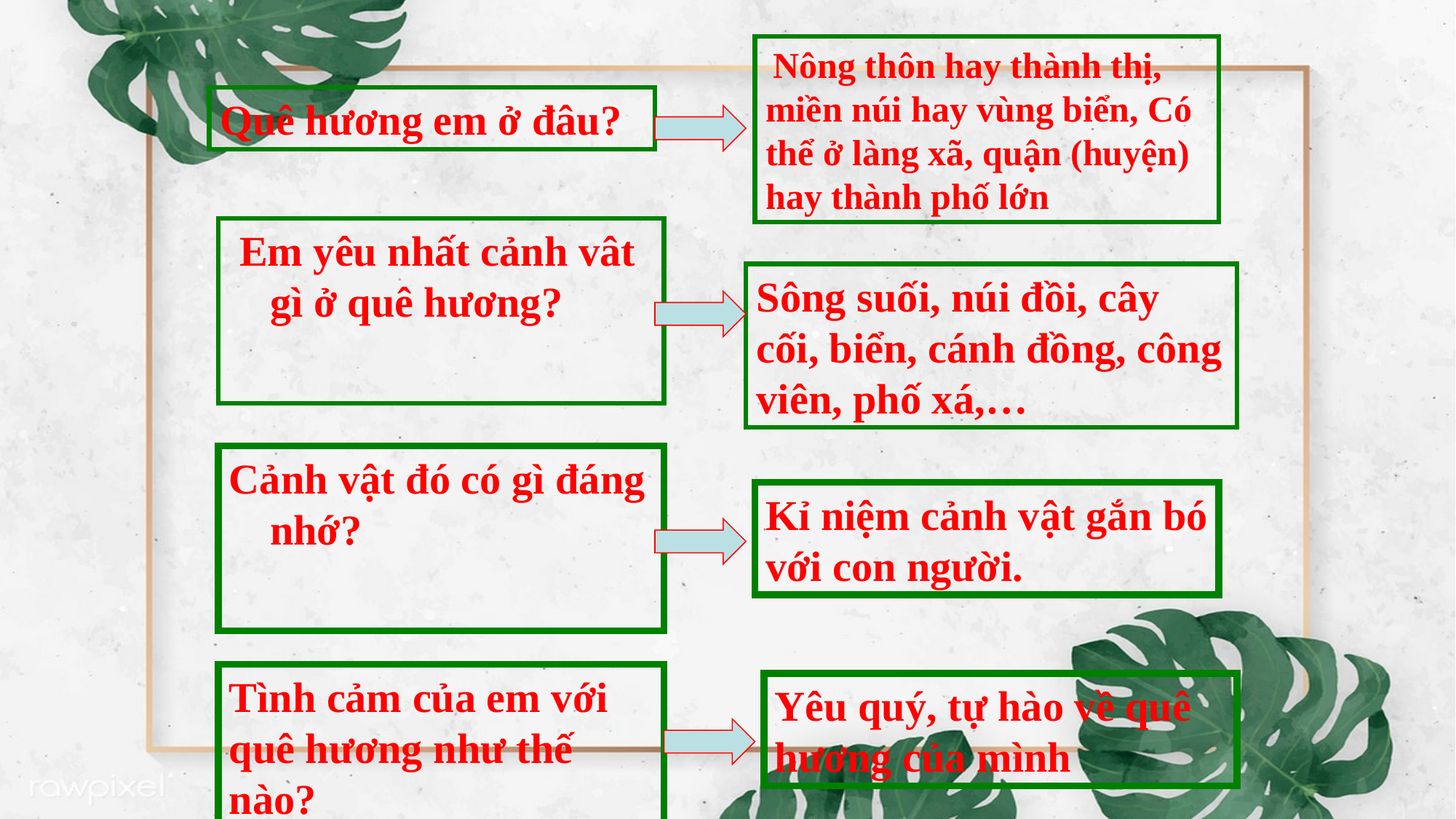

Nông thôn hay thành thị, miền núi hay vùng biển, Có thể ở làng xã, quận (huyện) hay thành phố lớn
Quê hương em ở đâu?

 Em yêu nhất cảnh vât gì ở quê hương?

Sông suối, núi đồi, cây cối, biển, cánh đồng, công viên, phố xá,…
Cảnh vật đó có gì đáng nhớ?

Kỉ niệm cảnh vật gắn bó với con người.
Tình cảm của em với quê hương như thế nào?

Yêu quý, tự hào về quê hương của mình